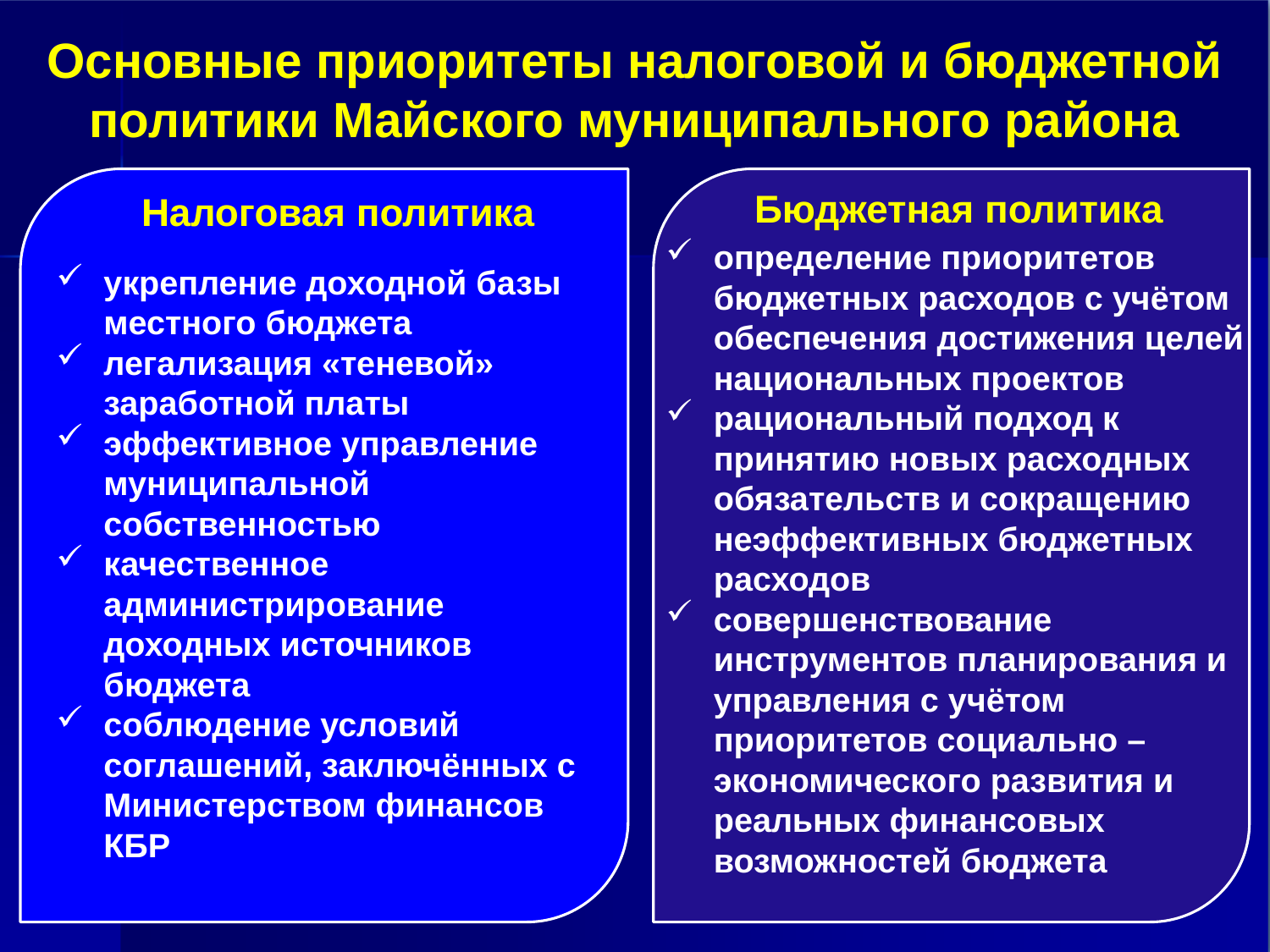

Основные приоритеты налоговой и бюджетной политики Майского муниципального района

Бюджетная политика
Налоговая политика
определение приоритетов бюджетных расходов с учётом обеспечения достижения целей национальных проектов
рациональный подход к принятию новых расходных обязательств и сокращению неэффективных бюджетных расходов
совершенствование инструментов планирования и управления с учётом приоритетов социально – экономического развития и реальных финансовых возможностей бюджета
укрепление доходной базы местного бюджета
легализация «теневой» заработной платы
эффективное управление муниципальной собственностью
качественное администрирование доходных источников бюджета
соблюдение условий соглашений, заключённых с Министерством финансов КБР